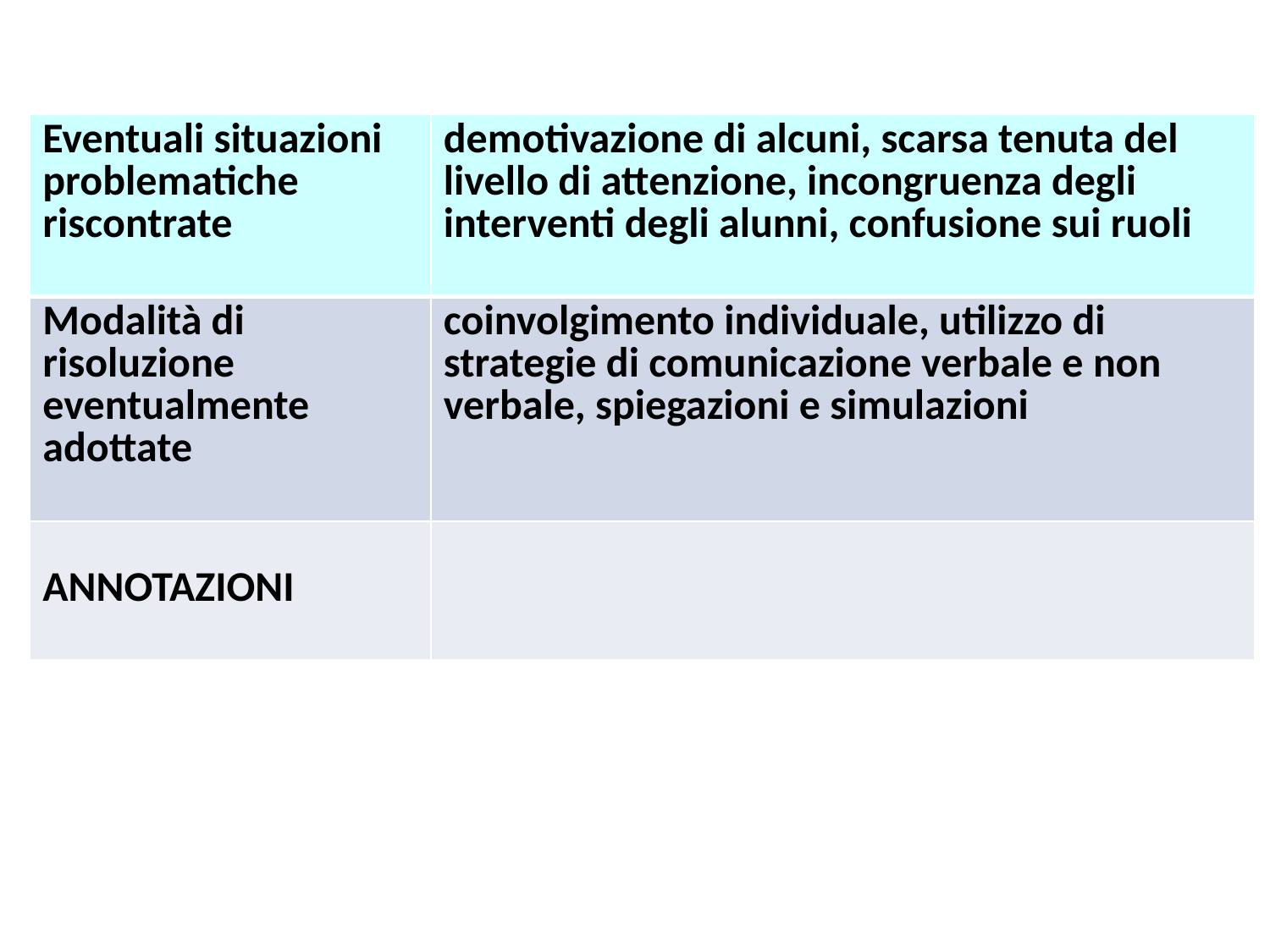

| Eventuali situazioni problematiche riscontrate | demotivazione di alcuni, scarsa tenuta del livello di attenzione, incongruenza degli interventi degli alunni, confusione sui ruoli |
| --- | --- |
| Modalità di risoluzione eventualmente adottate | coinvolgimento individuale, utilizzo di strategie di comunicazione verbale e non verbale, spiegazioni e simulazioni |
| ANNOTAZIONI |  |